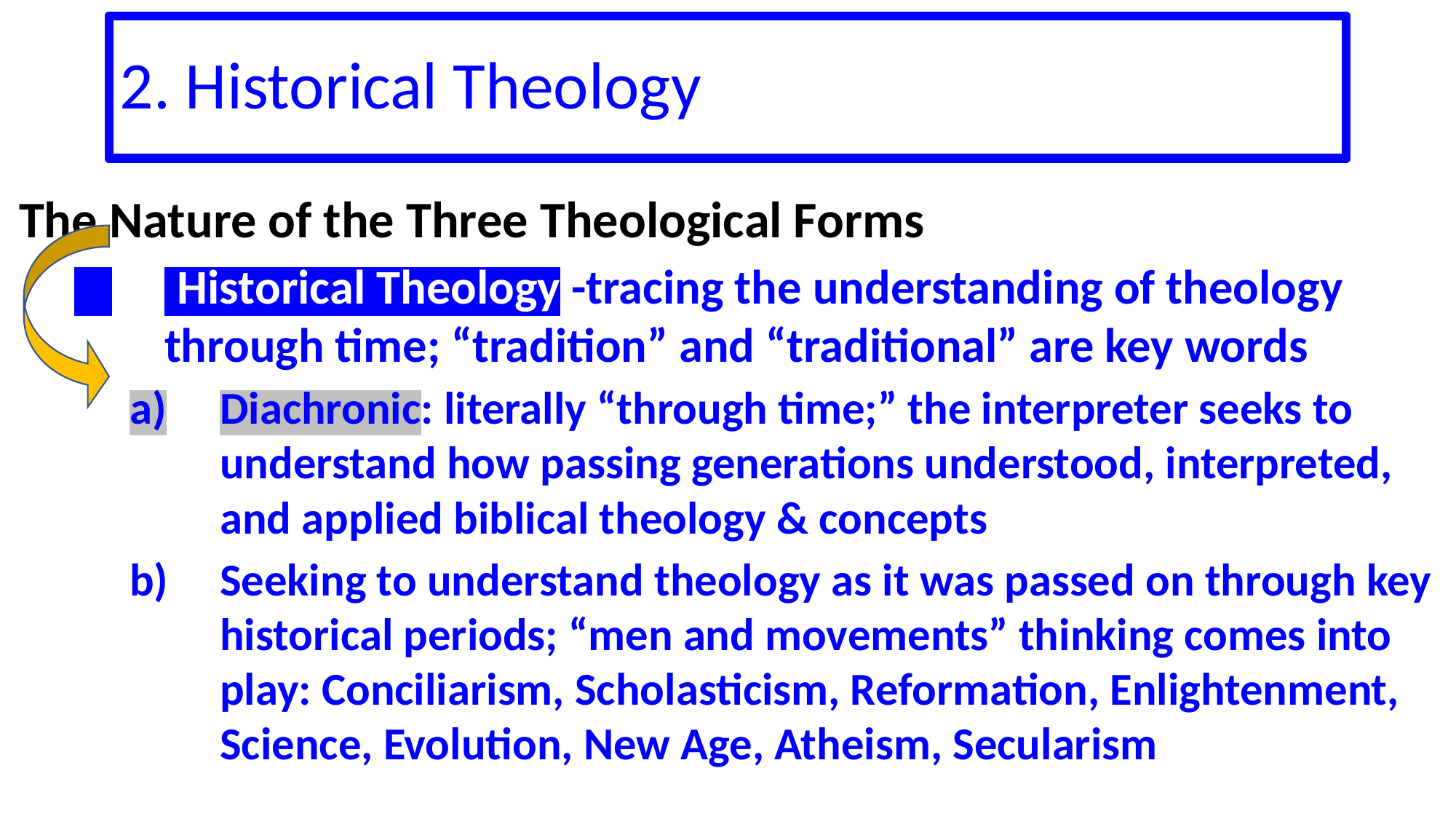

# 2. Historical Theology
The Nature of the Three Theological Forms
.Historical Theology -tracing the understanding of theology through time; “tradition” and “traditional” are key words
Diachronic: literally “through time;” the interpreter seeks to understand how passing generations understood, interpreted, and applied biblical theology & concepts
Seeking to understand theology as it was passed on through key historical periods; “men and movements” thinking comes into play: Conciliarism, Scholasticism, Reformation, Enlightenment, Science, Evolution, New Age, Atheism, Secularism